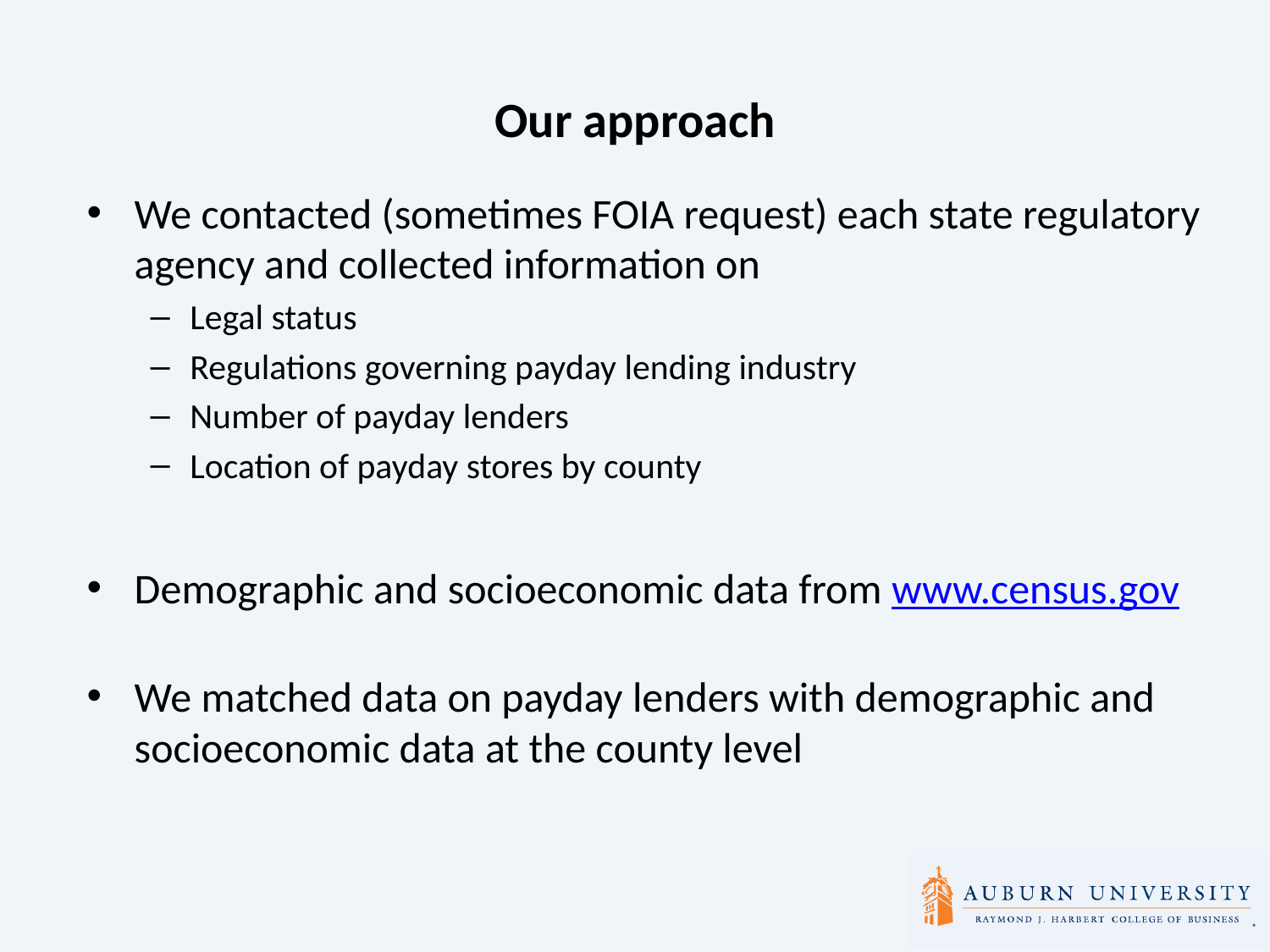

# Our approach
We contacted (sometimes FOIA request) each state regulatory agency and collected information on
Legal status
Regulations governing payday lending industry
Number of payday lenders
Location of payday stores by county

Demographic and socioeconomic data from www.census.gov

We matched data on payday lenders with demographic and socioeconomic data at the county level